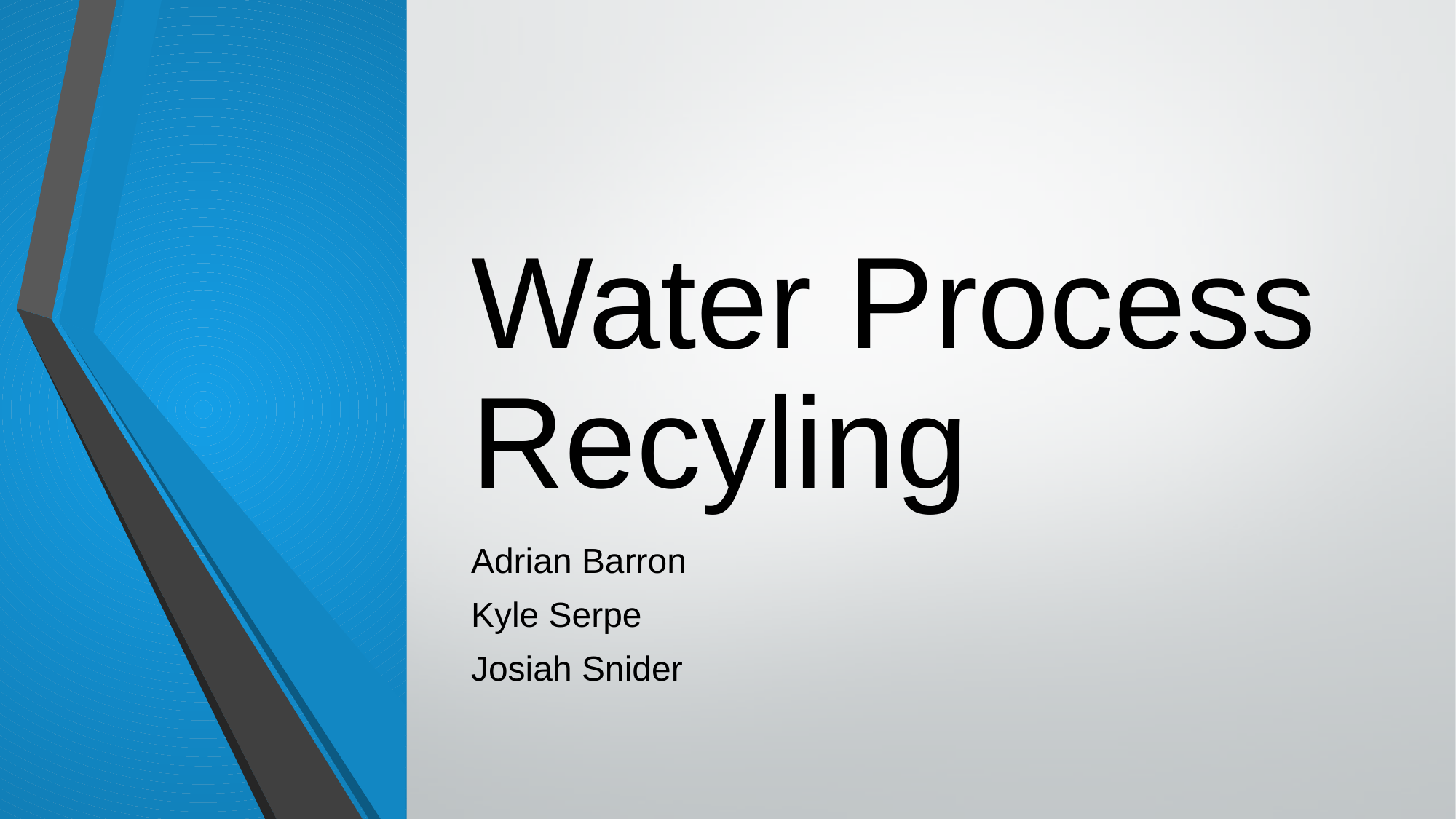

# Water Process Recyling
Adrian Barron
Kyle Serpe
Josiah Snider